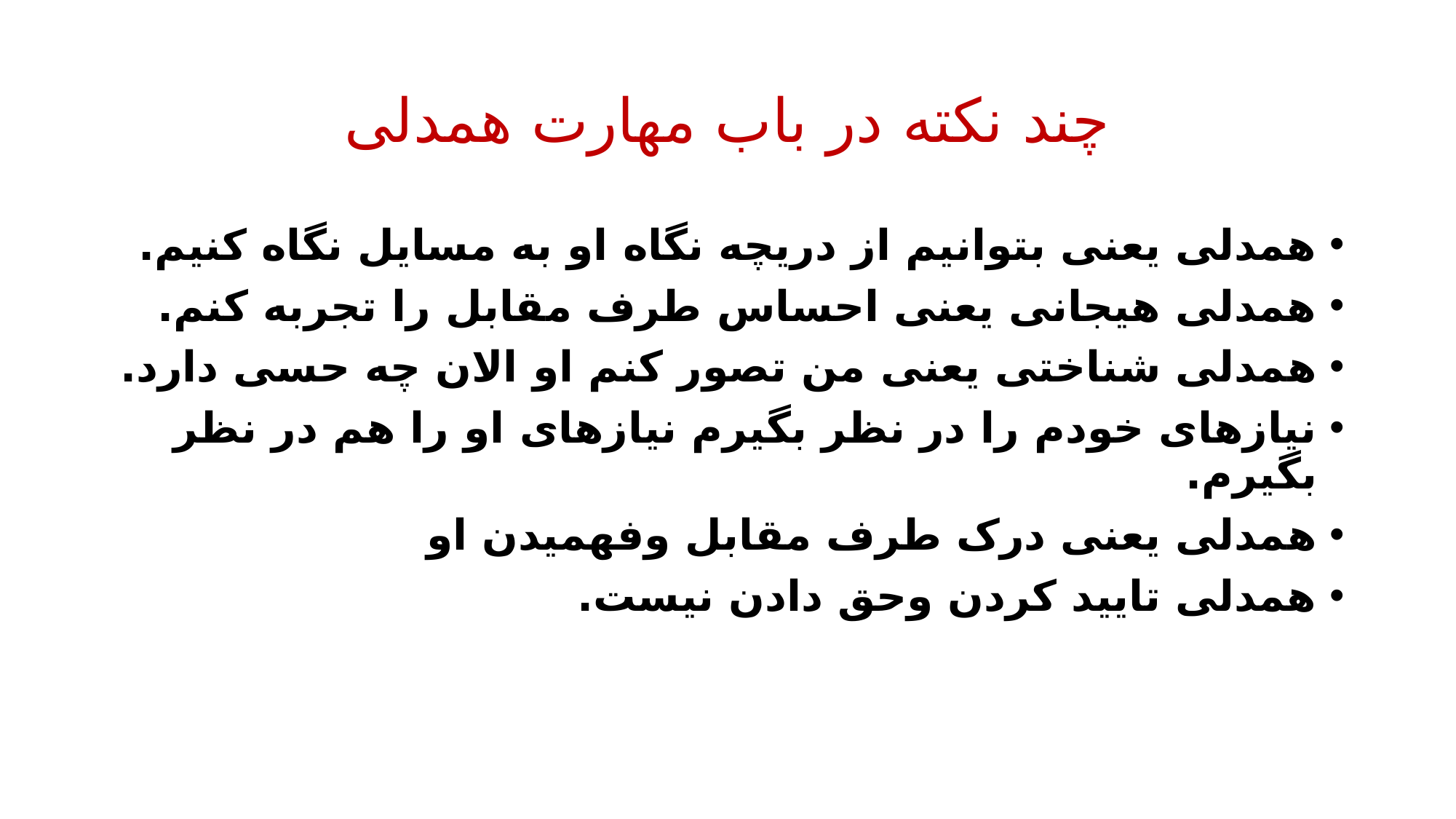

# چند نکته در باب مهارت همدلی
همدلی یعنی بتوانیم از دریچه نگاه او به مسایل نگاه کنیم.
همدلی هیجانی یعنی احساس طرف مقابل را تجربه کنم.
همدلی شناختی یعنی من تصور کنم او الان چه حسی دارد.
نیازهای خودم را در نظر بگیرم نیازهای او را هم در نظر بگیرم.
همدلی یعنی درک طرف مقابل وفهمیدن او
همدلی تایید کردن وحق دادن نیست.